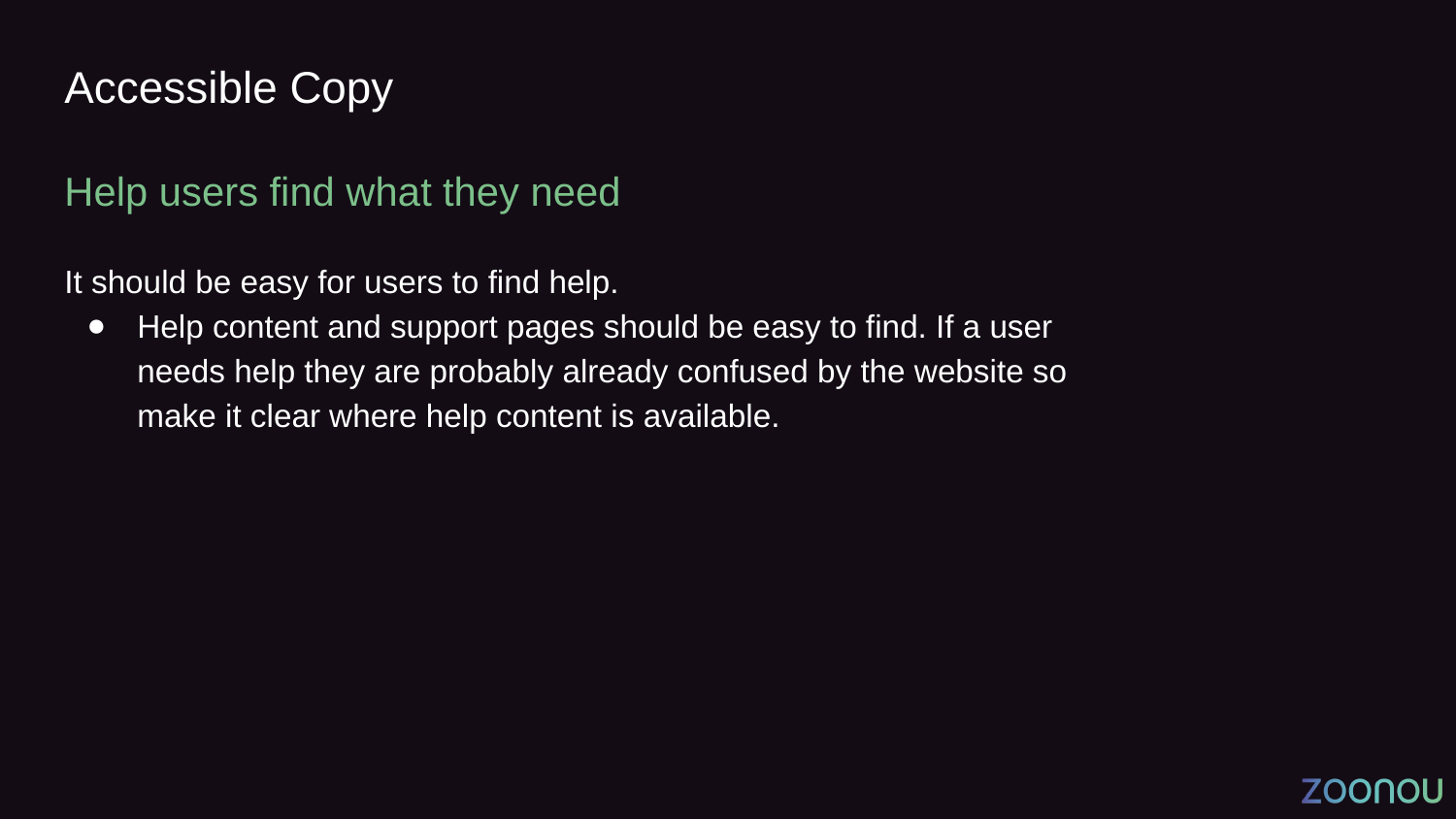

# Accessible Copy

Help users find what they need

It should be easy for users to find help.
Help content and support pages should be easy to find. If a user needs help they are probably already confused by the website so make it clear where help content is available.